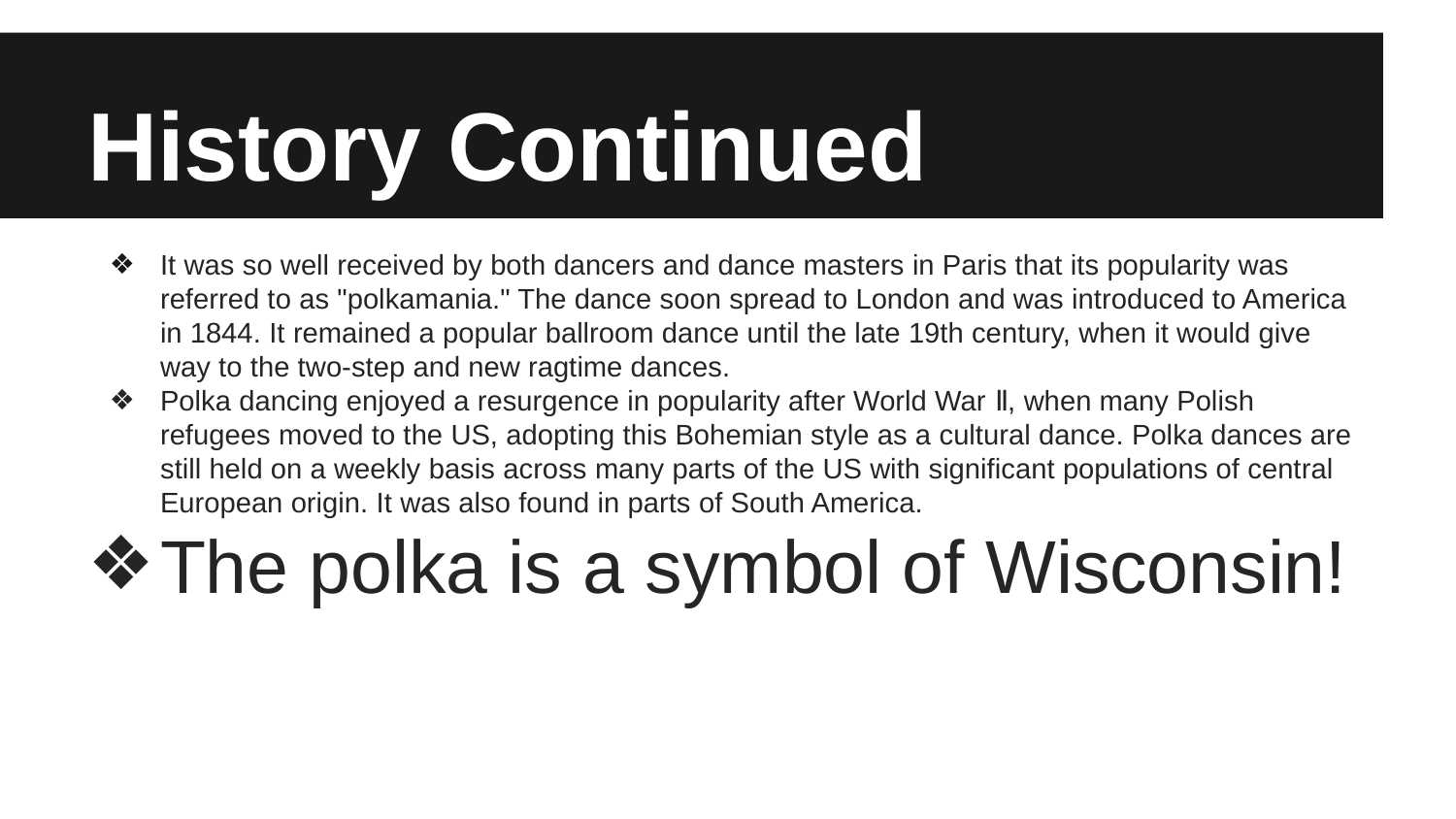

# History Continued
It was so well received by both dancers and dance masters in Paris that its popularity was referred to as "polkamania." The dance soon spread to London and was introduced to America in 1844. It remained a popular ballroom dance until the late 19th century, when it would give way to the two-step and new ragtime dances.
Polka dancing enjoyed a resurgence in popularity after World War Ⅱ, when many Polish refugees moved to the US, adopting this Bohemian style as a cultural dance. Polka dances are still held on a weekly basis across many parts of the US with significant populations of central European origin. It was also found in parts of South America.
The polka is a symbol of Wisconsin!